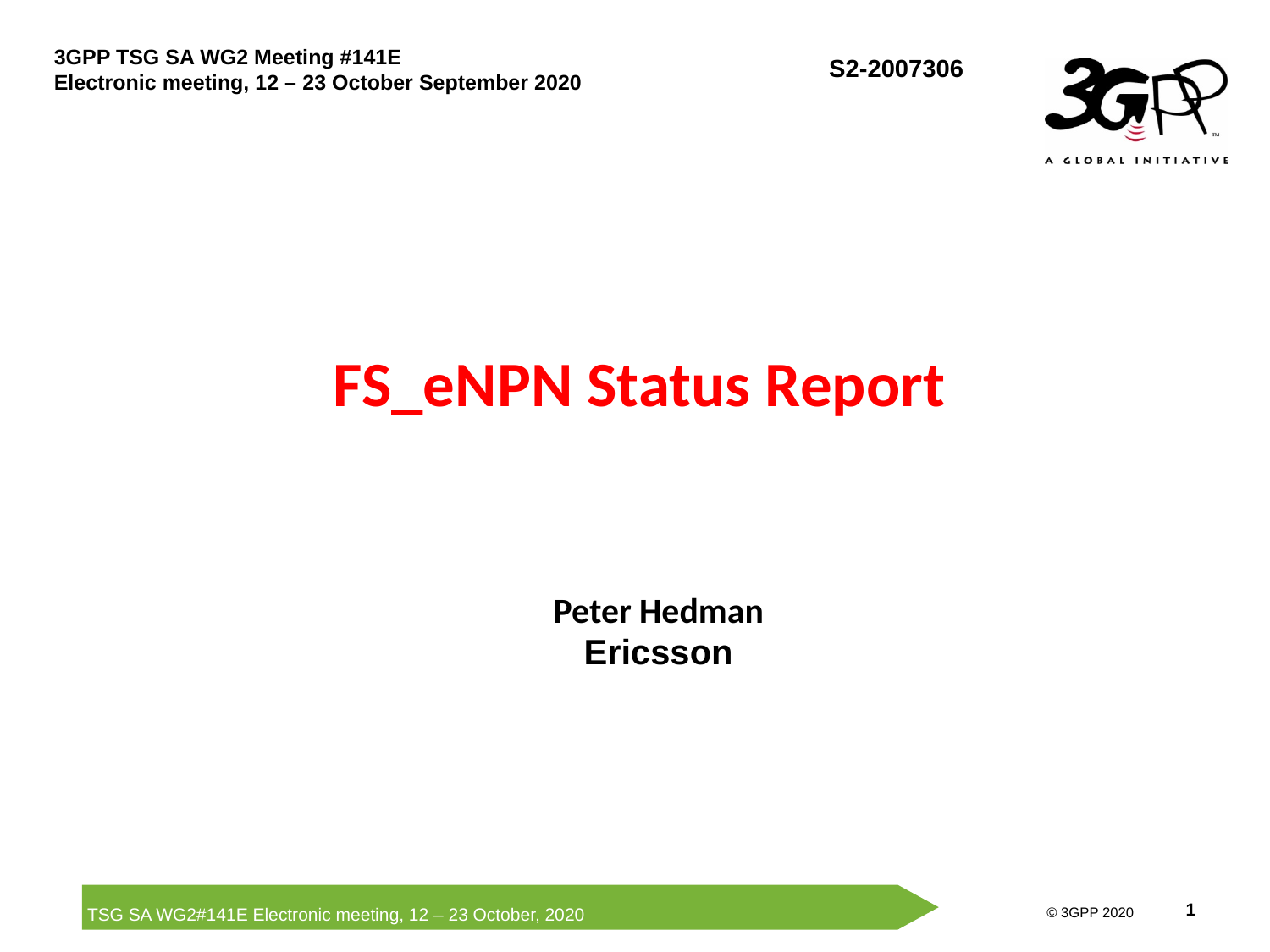

# FS_eNPN Status Report
Peter Hedman
Ericsson